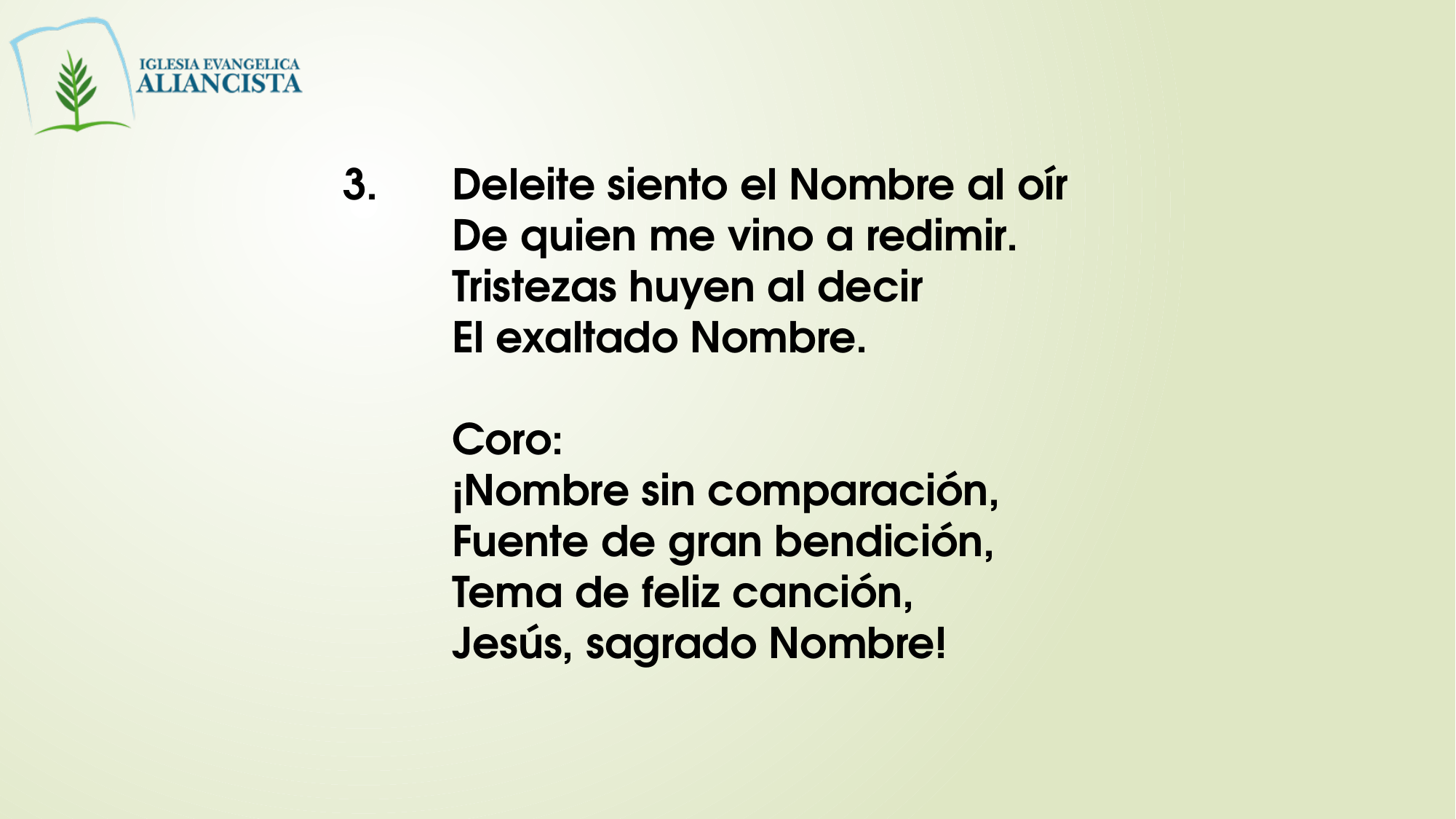

3. 	Deleite siento el Nombre al oír
	De quien me vino a redimir.
	Tristezas huyen al decir
	El exaltado Nombre.

	Coro:
	¡Nombre sin comparación,
	Fuente de gran bendición,
	Tema de feliz canción,
	Jesús, sagrado Nombre!